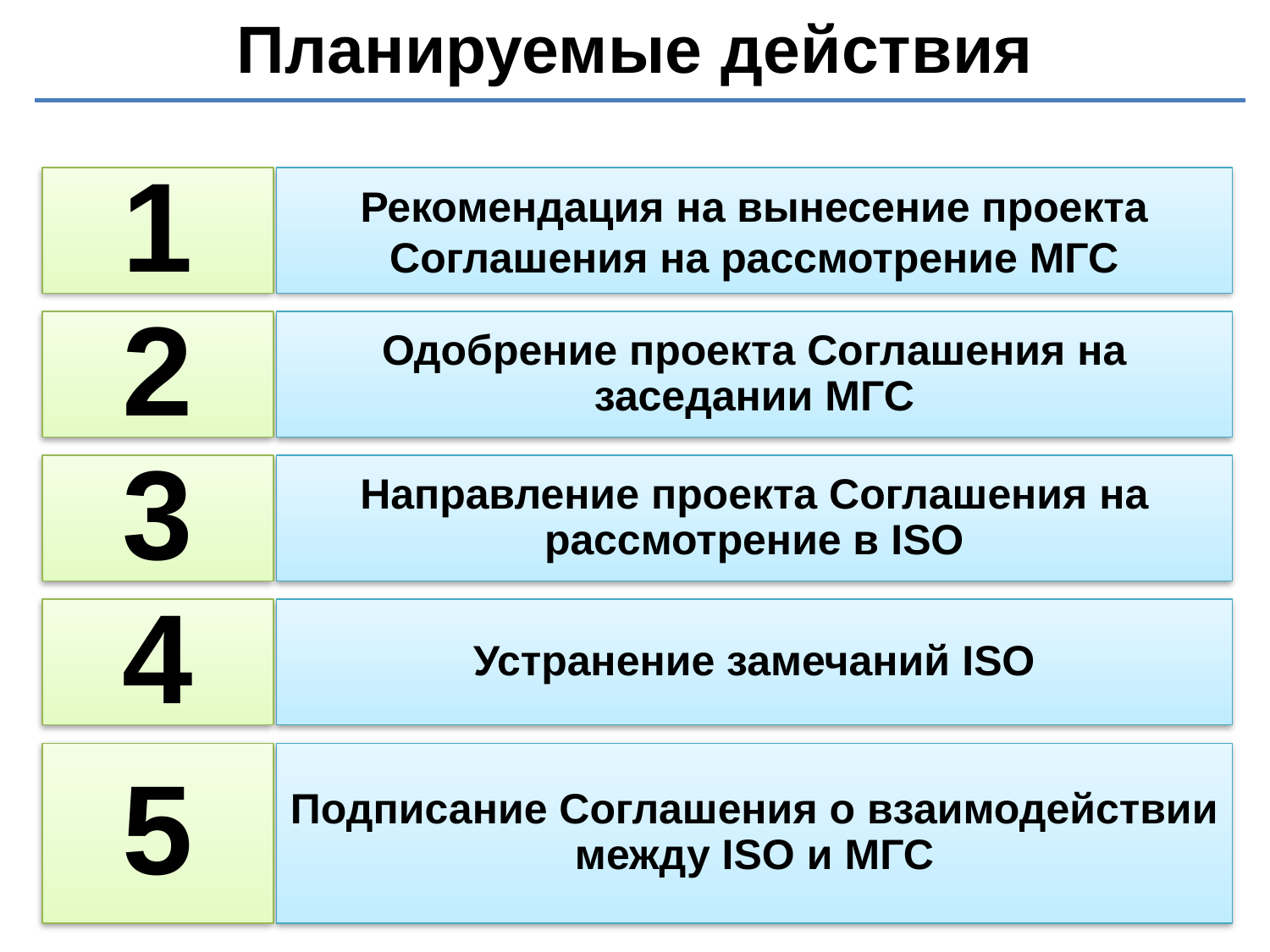

# Планируемые действия
1
Рекомендация на вынесение проекта Соглашения на рассмотрение МГС
2
Одобрение проекта Соглашения на заседании МГС
3
Направление проекта Соглашения на рассмотрение в ISO
4
Устранение замечаний ISO
5
Подписание Соглашения о взаимодействии между ISO и МГС